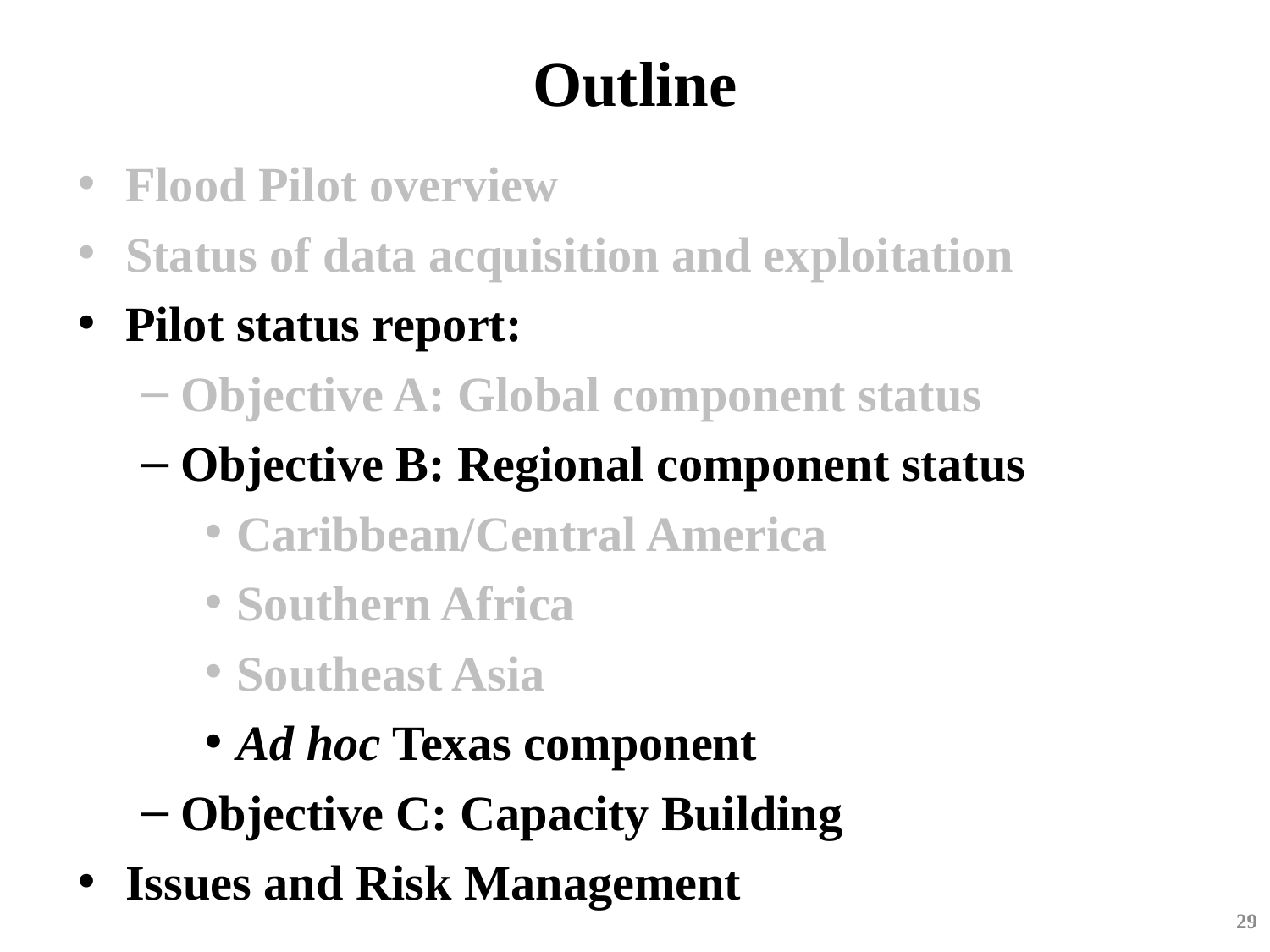

# Outline
Flood Pilot overview
Status of data acquisition and exploitation
Pilot status report:
Objective A: Global component status
Objective B: Regional component status
Caribbean/Central America
Southern Africa
Southeast Asia
Ad hoc Texas component
Objective C: Capacity Building
Issues and Risk Management
29